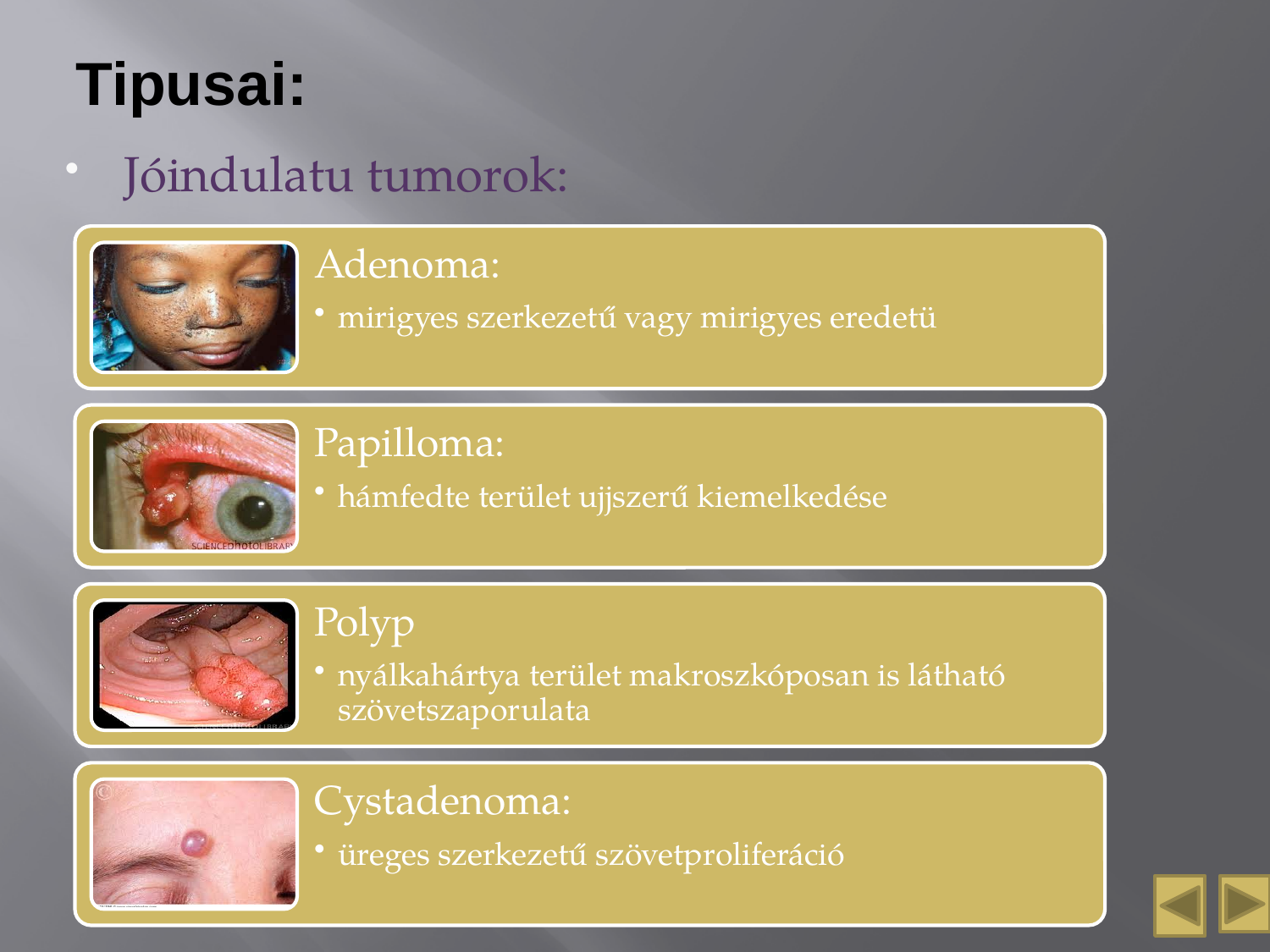

# Tipusai:
Jóindulatu tumorok:
Adenoma:
mirigyes szerkezetű vagy mirigyes eredetü
Papilloma:
hámfedte terület ujjszerű kiemelkedése
Polyp
nyálkahártya terület makroszkóposan is látható szövetszaporulata
Cystadenoma:
üreges szerkezetű szövetproliferáció